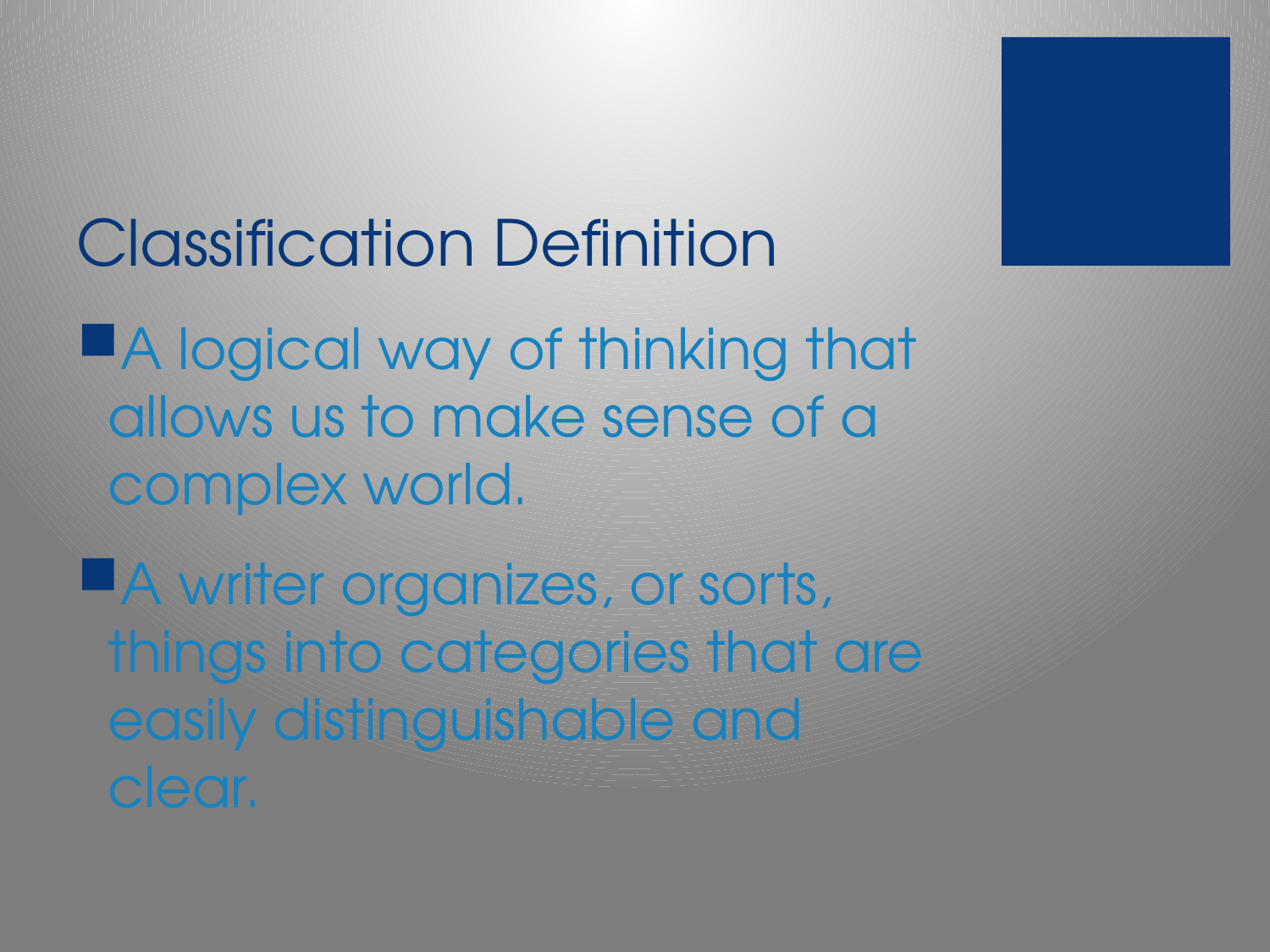

# Classification Definition
A logical way of thinking that allows us to make sense of a complex world.
A writer organizes, or sorts, things into categories that are easily distinguishable and clear.